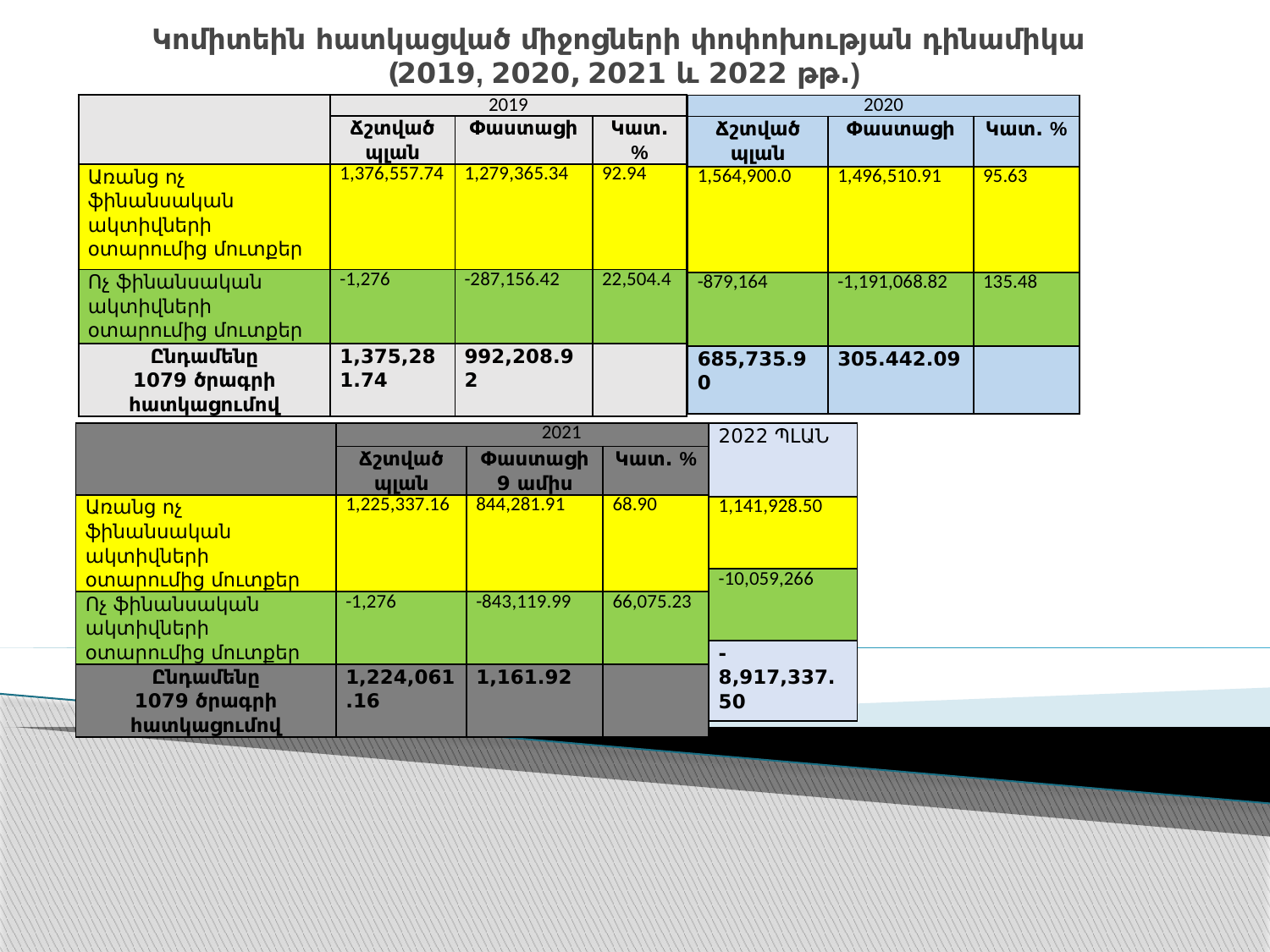

# Կոմիտեին հատկացված միջոցների փոփոխության դինամիկա (2019, 2020, 2021 և 2022 թթ.)
|  | 2019 |  |  |
| --- | --- | --- | --- |
|  | Ճշտված պլան | Փաստացի | Կատ. % |
| Առանց ոչ ֆինանսական ակտիվների օտարումից մուտքեր | 1,376,557.74 | 1,279,365.34 | 92.94 |
| Ոչ ֆինանսական ակտիվների օտարումից մուտքեր | -1,276 | -287,156.42 | 22,504.4 |
| Ընդամենը 1079 ծրագրի հատկացումով | 1,375,281.74 | 992,208.92 |  |
| 2020 |  |  |
| --- | --- | --- |
| Ճշտված պլան | Փաստացի | Կատ. % |
| 1,564,900.0 | 1,496,510.91 | 95.63 |
| -879,164 | -1,191,068.82 | 135.48 |
| 685,735.90 | 305.442.09 |  |
|  | 2021 |  |  |
| --- | --- | --- | --- |
|  | Ճշտված պլան | Փաստացի 9 ամիս | Կատ. % |
| Առանց ոչ ֆինանսական ակտիվների օտարումից մուտքեր | 1,225,337.16 | 844,281.91 | 68.90 |
| Ոչ ֆինանսական ակտիվների օտարումից մուտքեր | -1,276 | -843,119.99 | 66,075.23 |
| Ընդամենը 1079 ծրագրի հատկացումով | 1,224,061.16 | 1,161.92 |  |
| 2022 ՊԼԱՆ |
| --- |
| 1,141,928.50 |
| -10,059,266 |
| -8,917,337.50 |